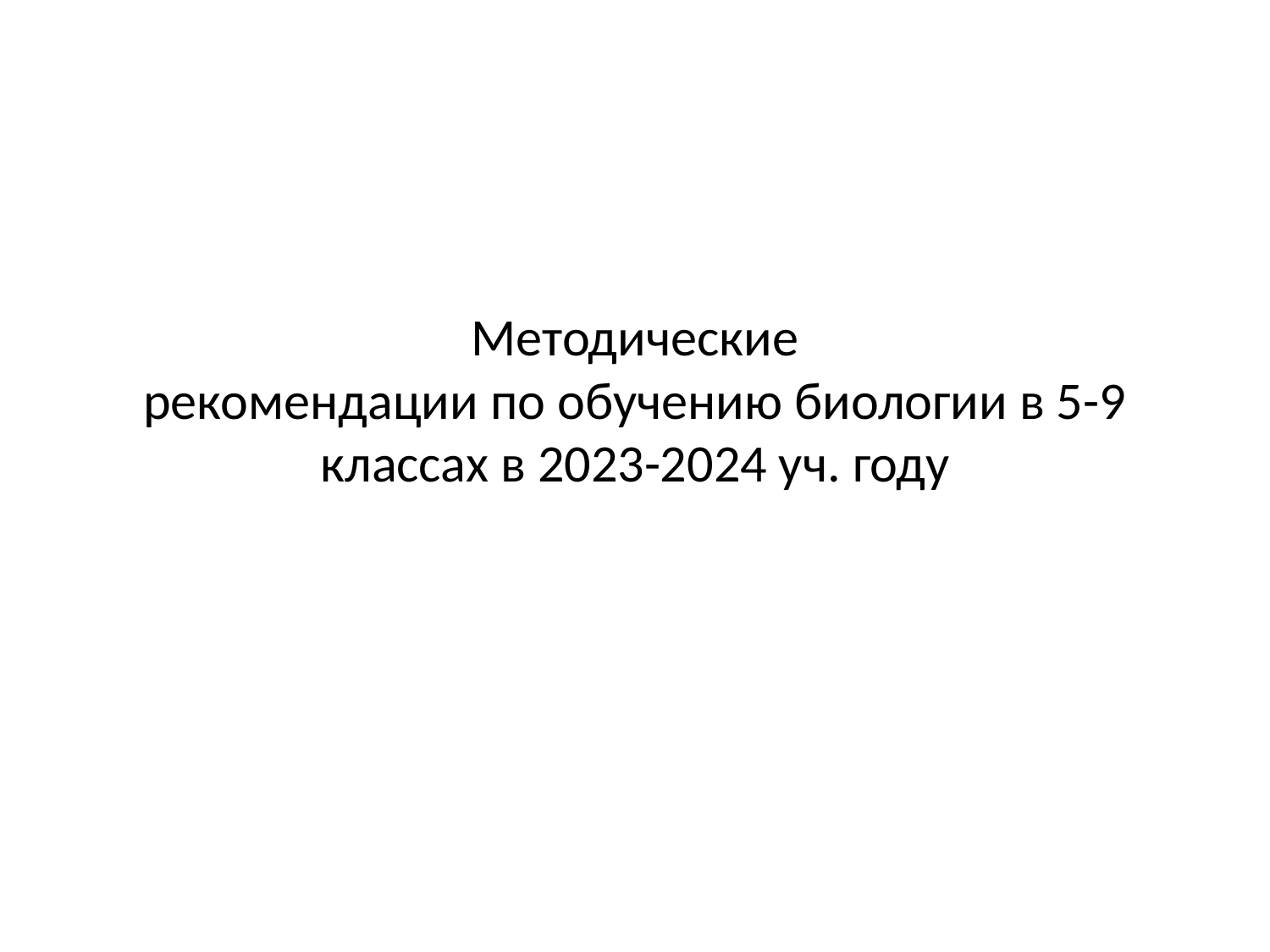

# Методические рекомендации по обучению биологии в 5-9 классах в 2023-2024 уч. году